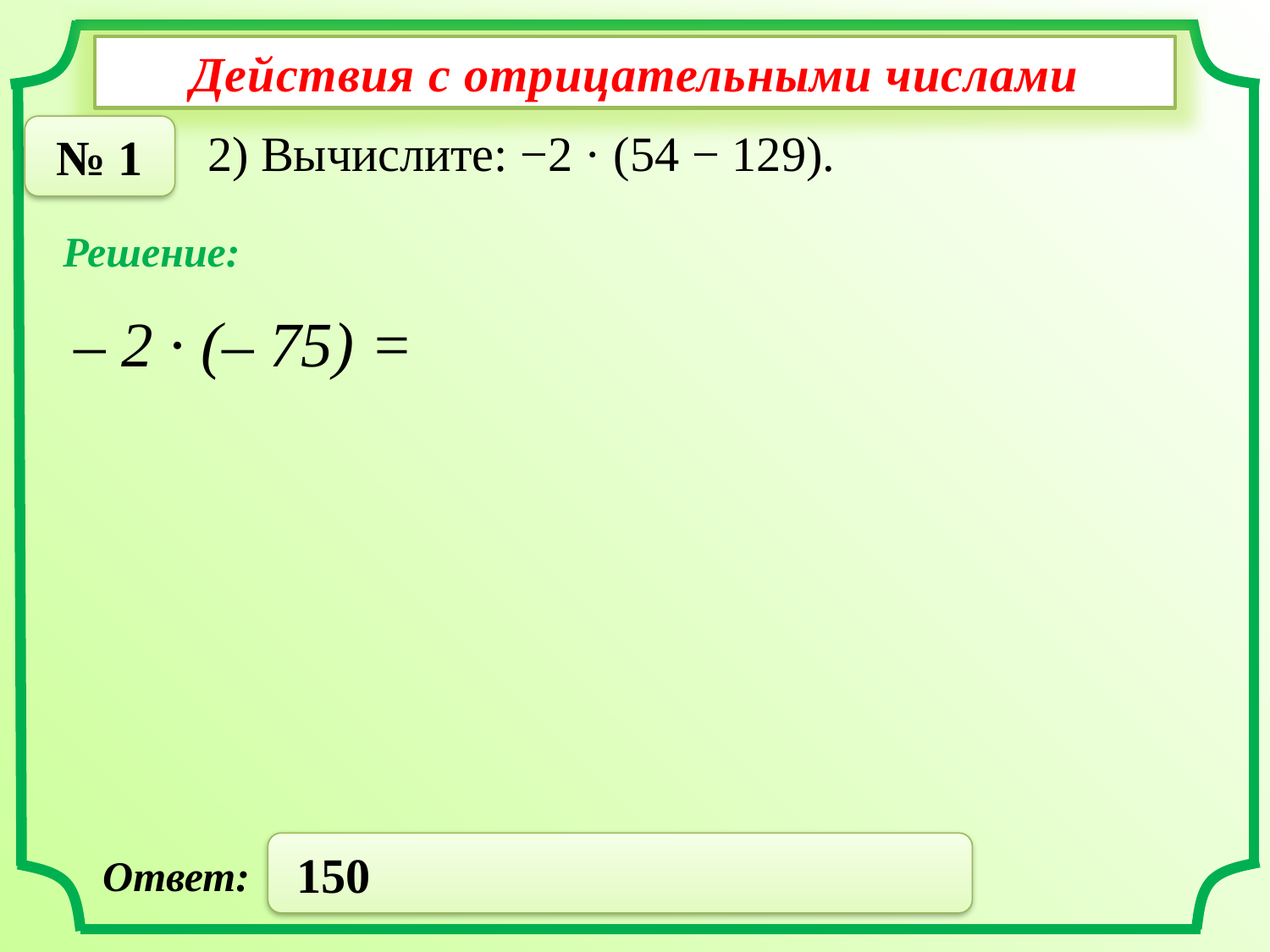

Действия с отрицательными числами
№ 1
2) Вычислите: −2 · (54 − 129).

Решение:
– 2 ∙ (– 75) =
 150
Ответ: